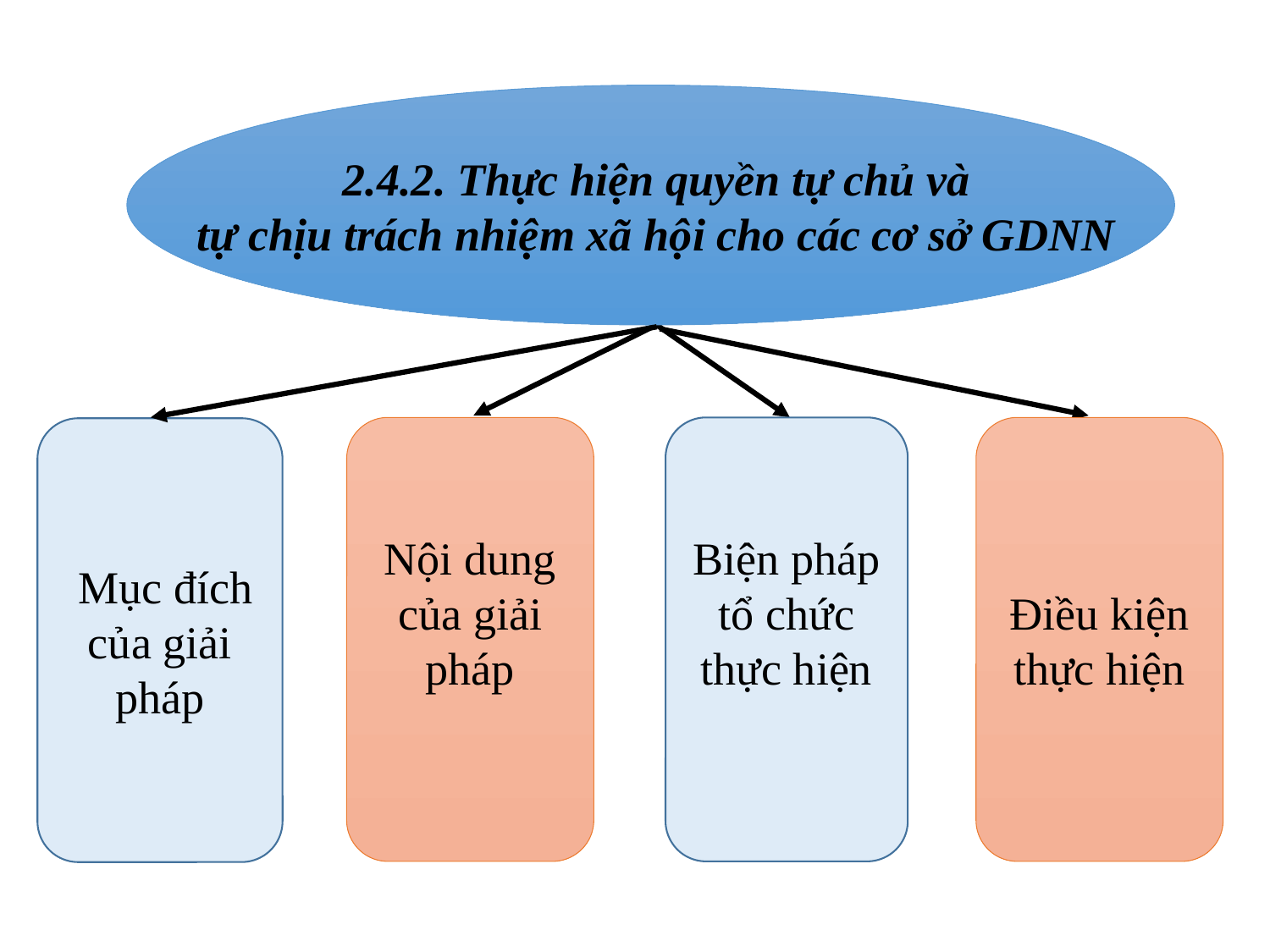

2.4.2. Thực hiện quyền tự chủ và
 tự chịu trách nhiệm xã hội cho các cơ sở GDNN

Nội dung của giải pháp

Điều kiện thực hiện
Biện pháp tổ chức thực hiện

 Mục đích của giải pháp